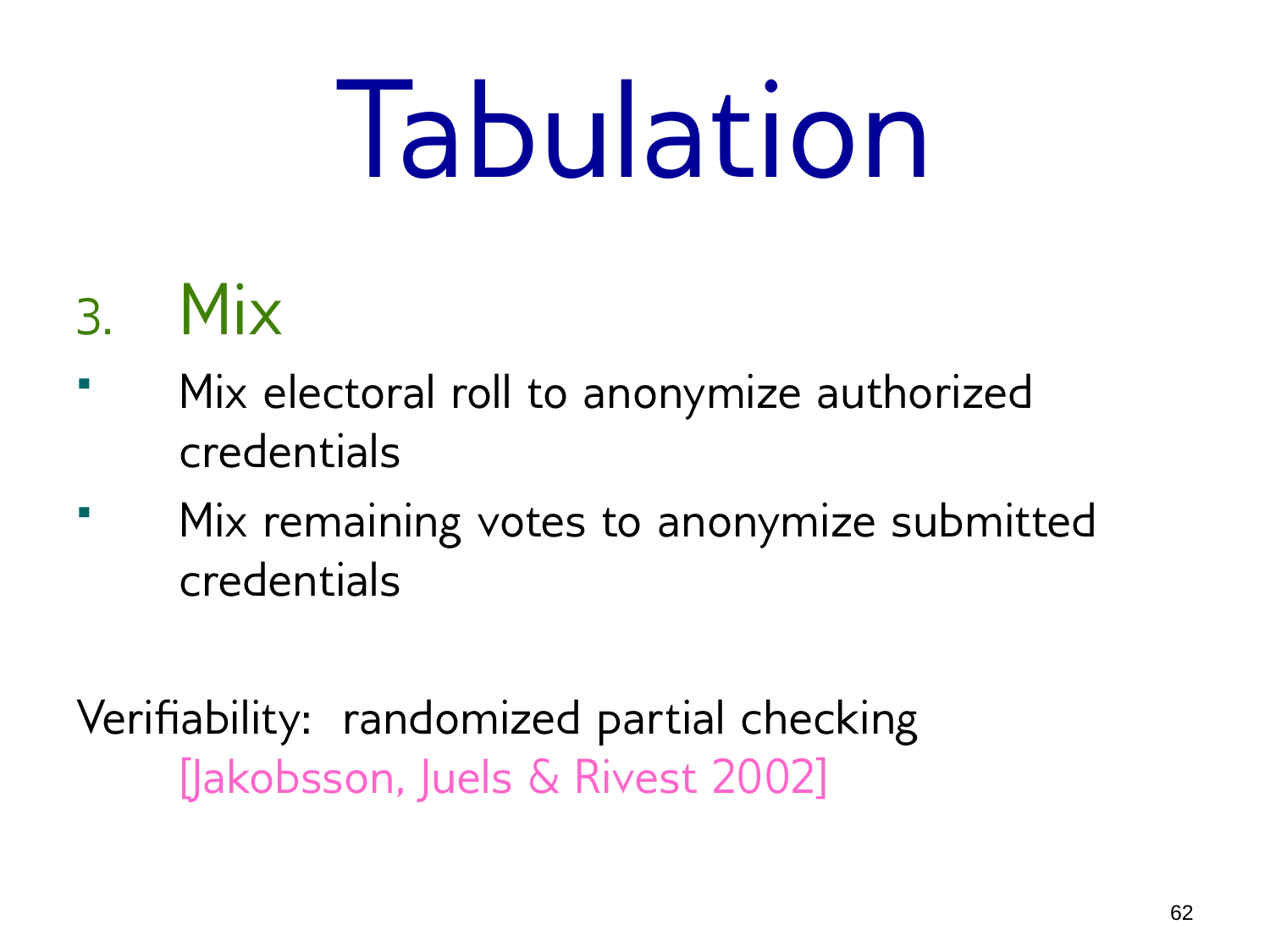

# Tabulation
Mix
Mix electoral roll to anonymize authorized credentials
Mix remaining votes to anonymize submitted credentials

Verifiability:  randomized partial checking
[Jakobsson, Juels & Rivest 2002]
62